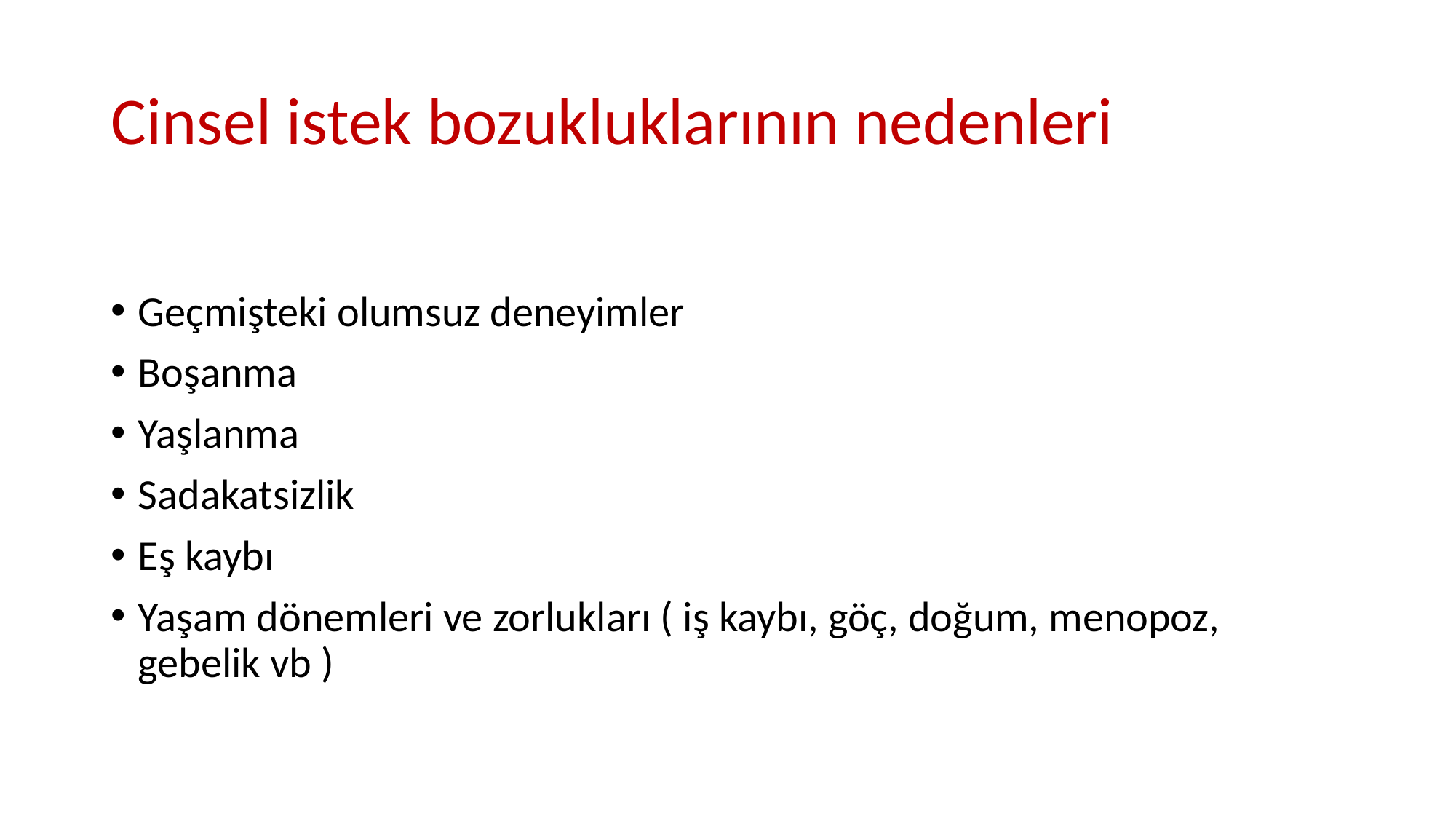

# Cinsel istek bozukluklarının nedenleri

Geçmişteki olumsuz deneyimler
Boşanma
Yaşlanma
Sadakatsizlik
Eş kaybı
Yaşam dönemleri ve zorlukları ( iş kaybı, göç, doğum, menopoz, gebelik vb )